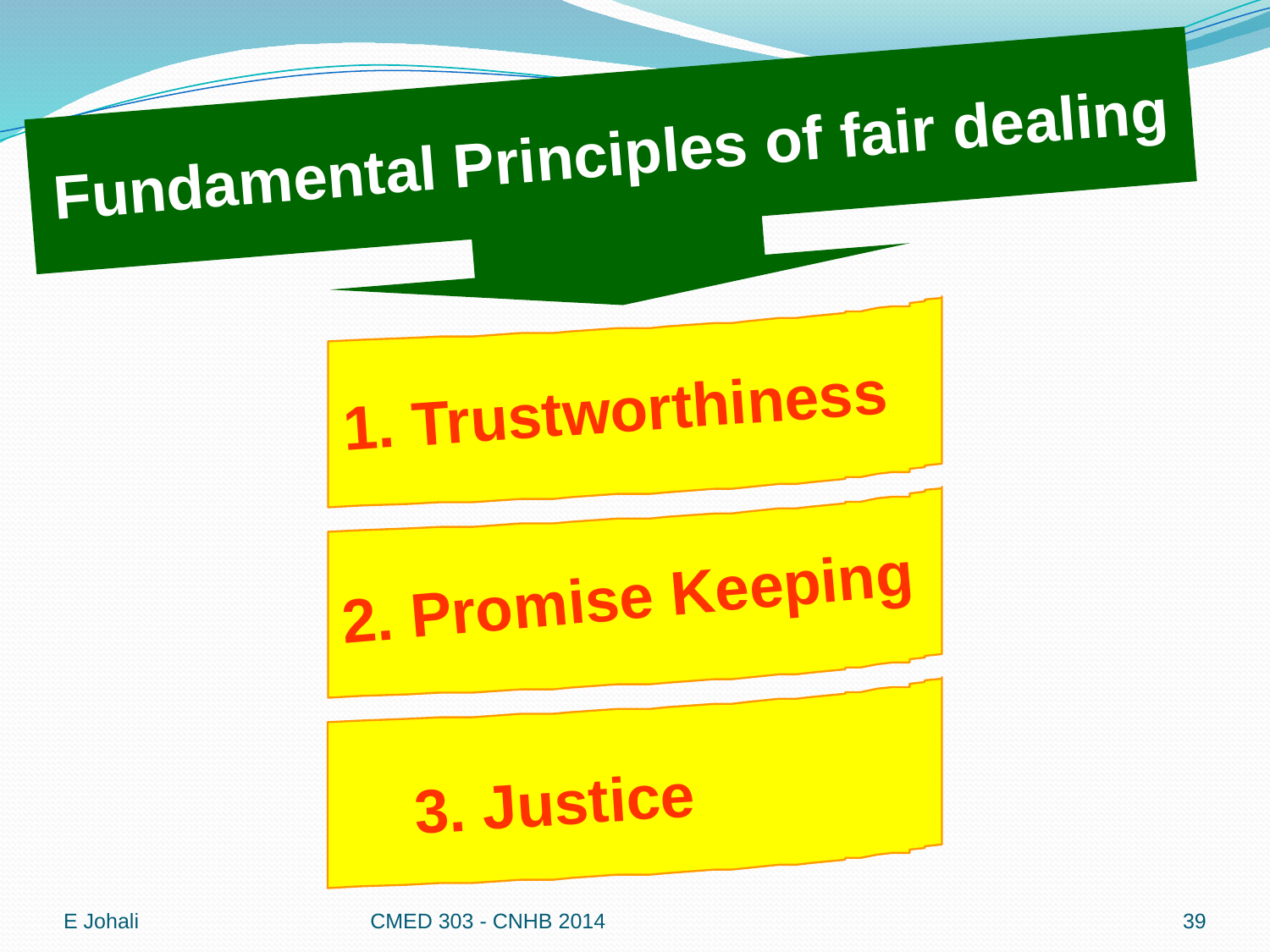

Fundamental Principles of fair dealing

1. Trustworthiness

2. Promise Keeping

3. Justice
E Johali
CMED 303 - CNHB 2014
39